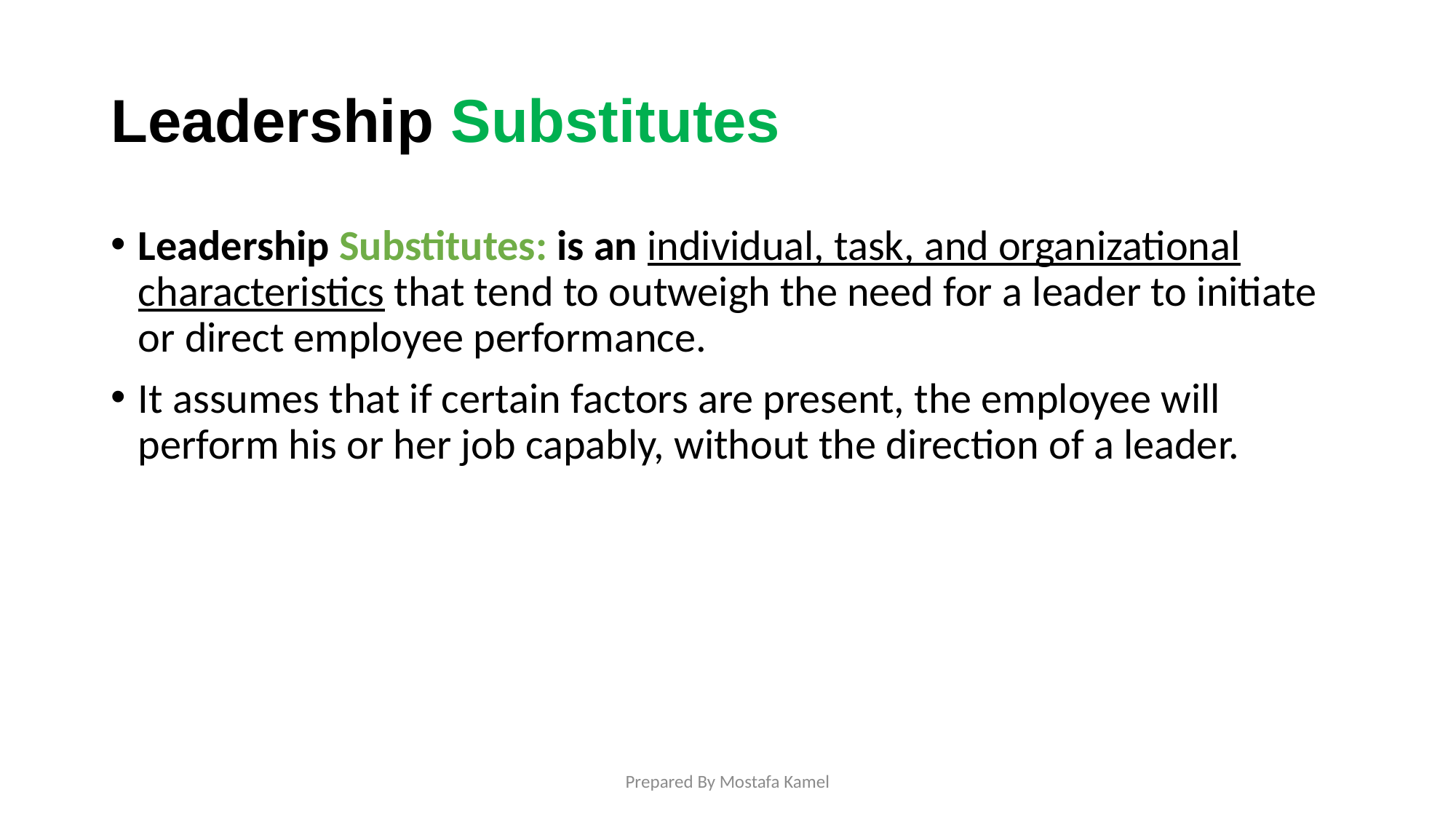

# Leadership Substitutes
Leadership Substitutes: is an individual, task, and organizational characteristics that tend to outweigh the need for a leader to initiate or direct employee performance.
It assumes that if certain factors are present, the employee will perform his or her job capably, without the direction of a leader.
Prepared By Mostafa Kamel